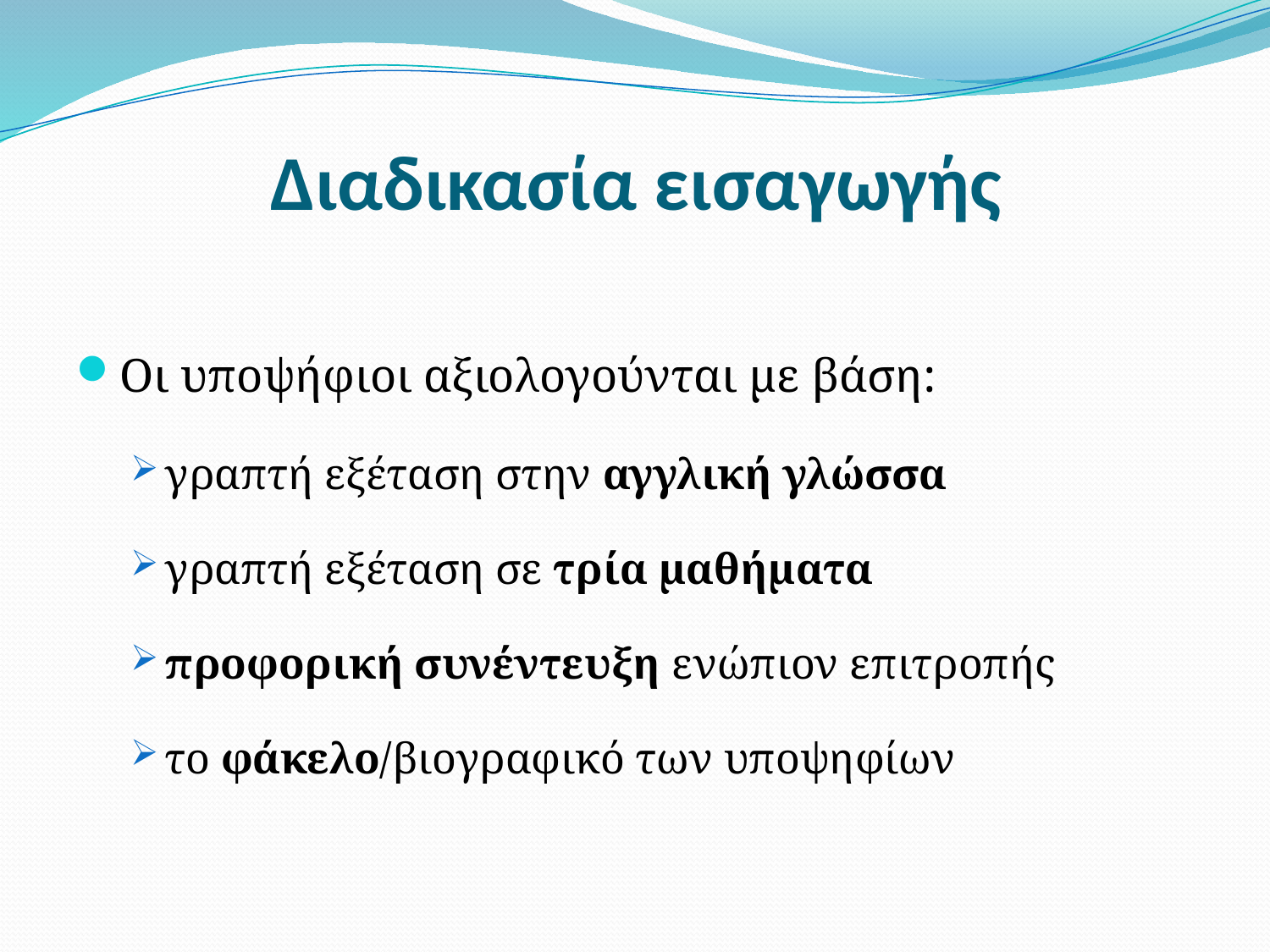

# Διαδικασία εισαγωγής

Οι υποψήφιοι αξιολογούνται με βάση:

γραπτή εξέταση στην αγγλική γλώσσα

γραπτή εξέταση σε τρία μαθήματα

προφορική συνέντευξη ενώπιον επιτροπής

το φάκελο/βιογραφικό των υποψηφίων